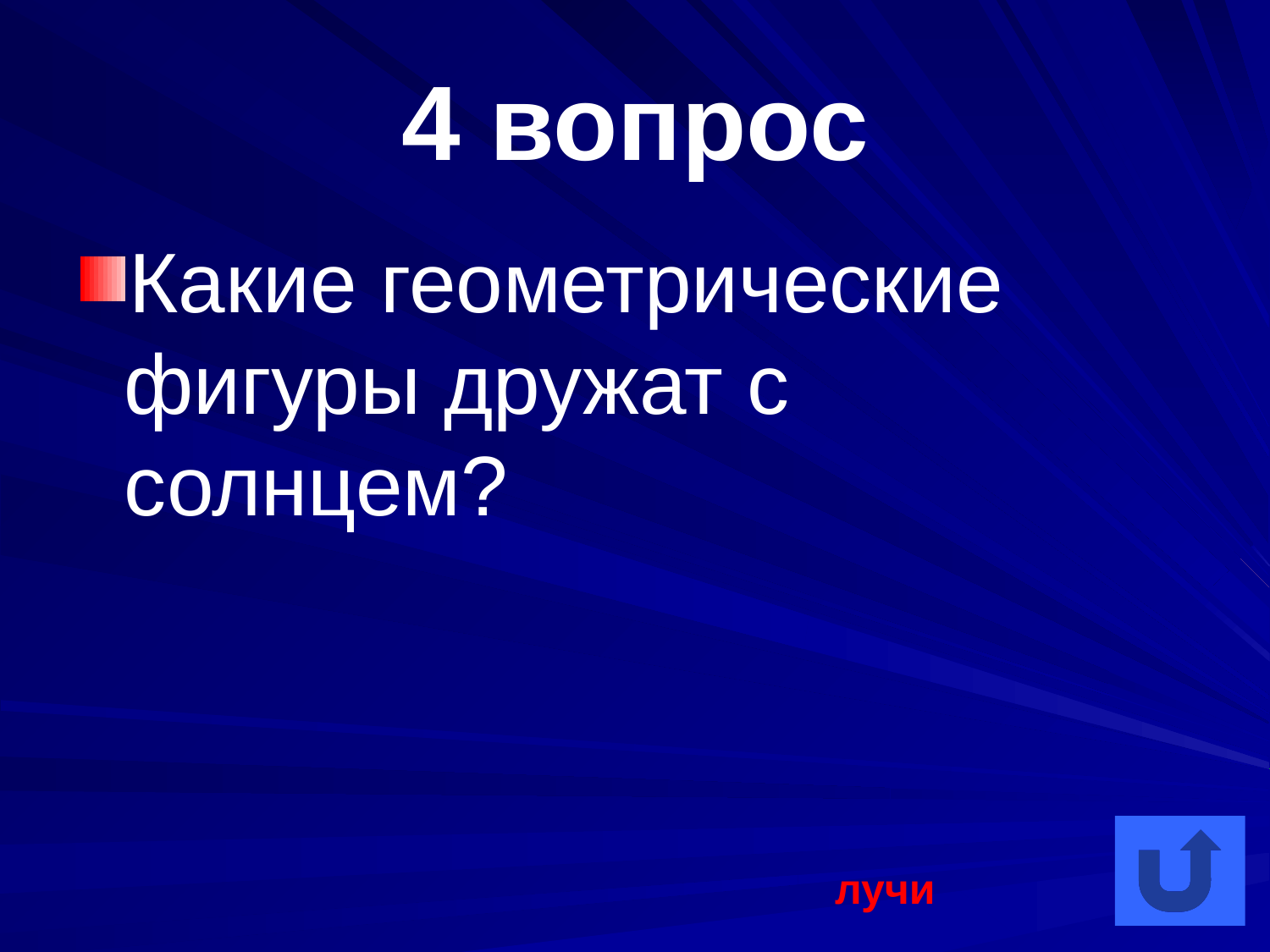

# 4 вопрос
Какие геометрические фигуры дружат с солнцем?

лучи